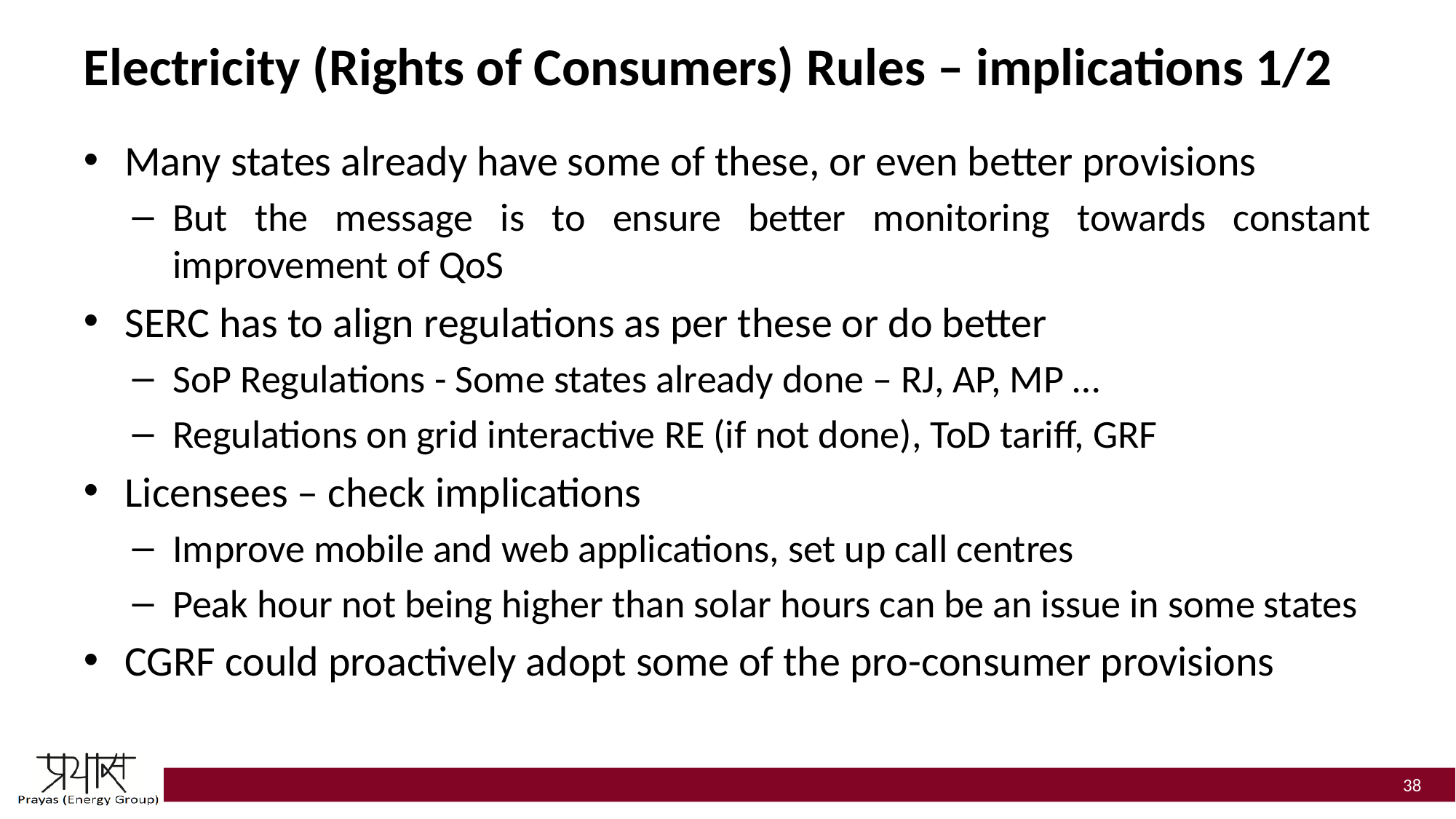

# Electricity (Rights of Consumers) Rules – implications 1/2
Many states already have some of these, or even better provisions
But the message is to ensure better monitoring towards constant improvement of QoS
SERC has to align regulations as per these or do better
SoP Regulations - Some states already done – RJ, AP, MP …
Regulations on grid interactive RE (if not done), ToD tariff, GRF
Licensees – check implications
Improve mobile and web applications, set up call centres
Peak hour not being higher than solar hours can be an issue in some states
CGRF could proactively adopt some of the pro-consumer provisions
38